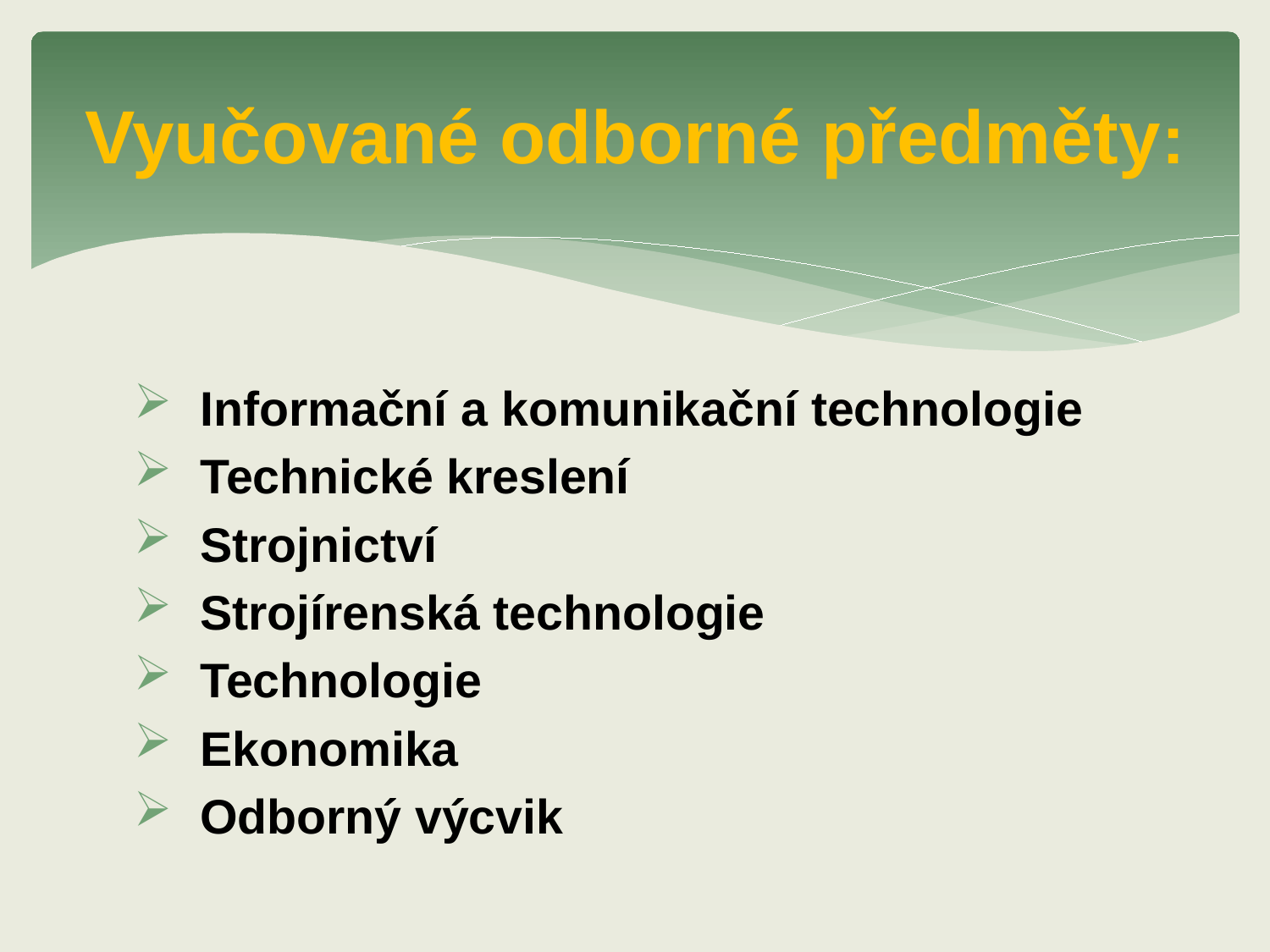

# Vyučované odborné předměty:
Informační a komunikační technologie
Technické kreslení
Strojnictví
Strojírenská technologie
Technologie
Ekonomika
Odborný výcvik